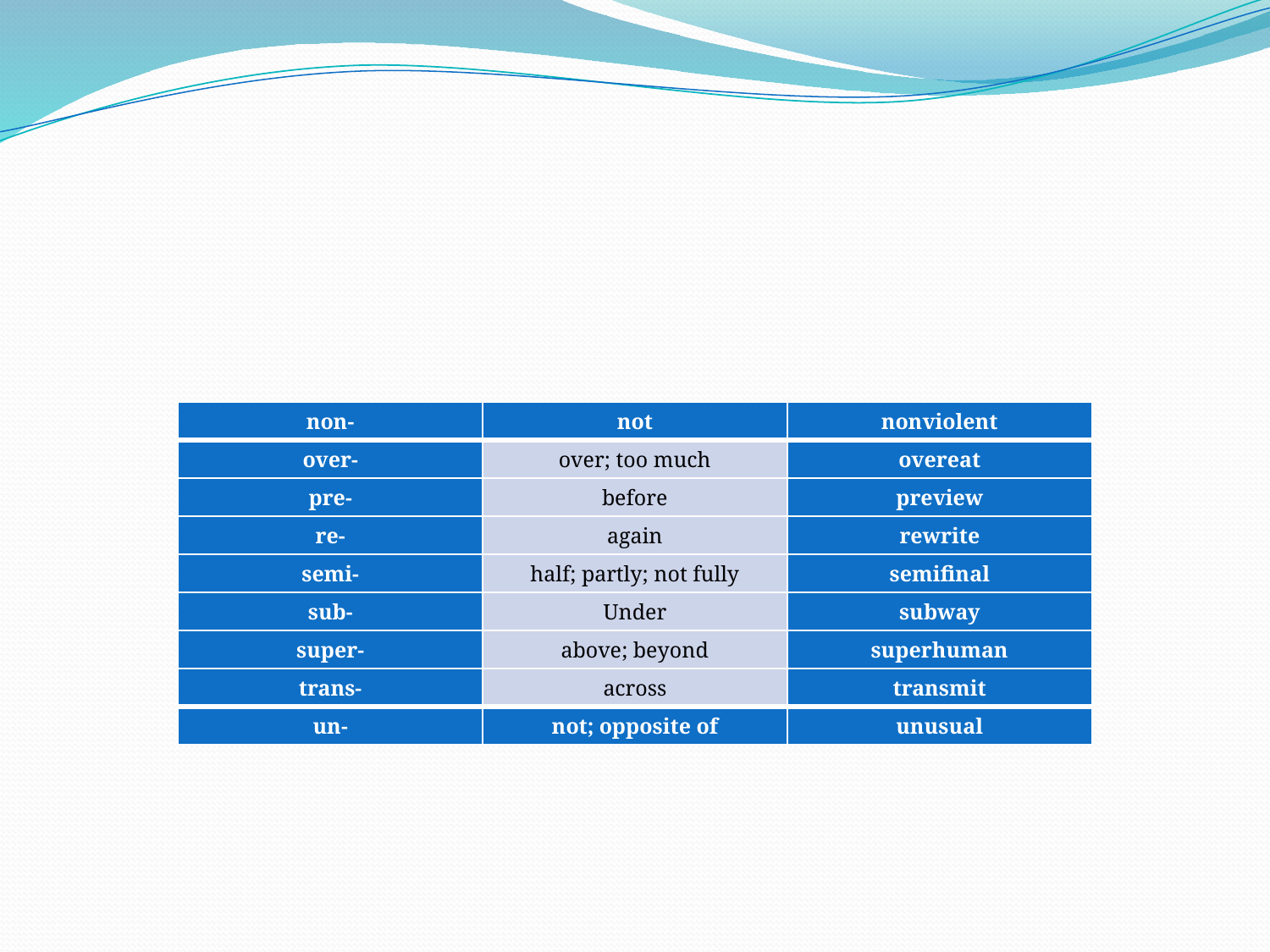

| non- | not | nonviolent |
| --- | --- | --- |
| over- | over; too much | overeat |
| pre- | before | preview |
| re- | again | rewrite |
| semi- | half; partly; not fully | semifinal |
| sub- | Under | subway |
| super- | above; beyond | superhuman |
| trans- | across | transmit |
| un- | not; opposite of | unusual |